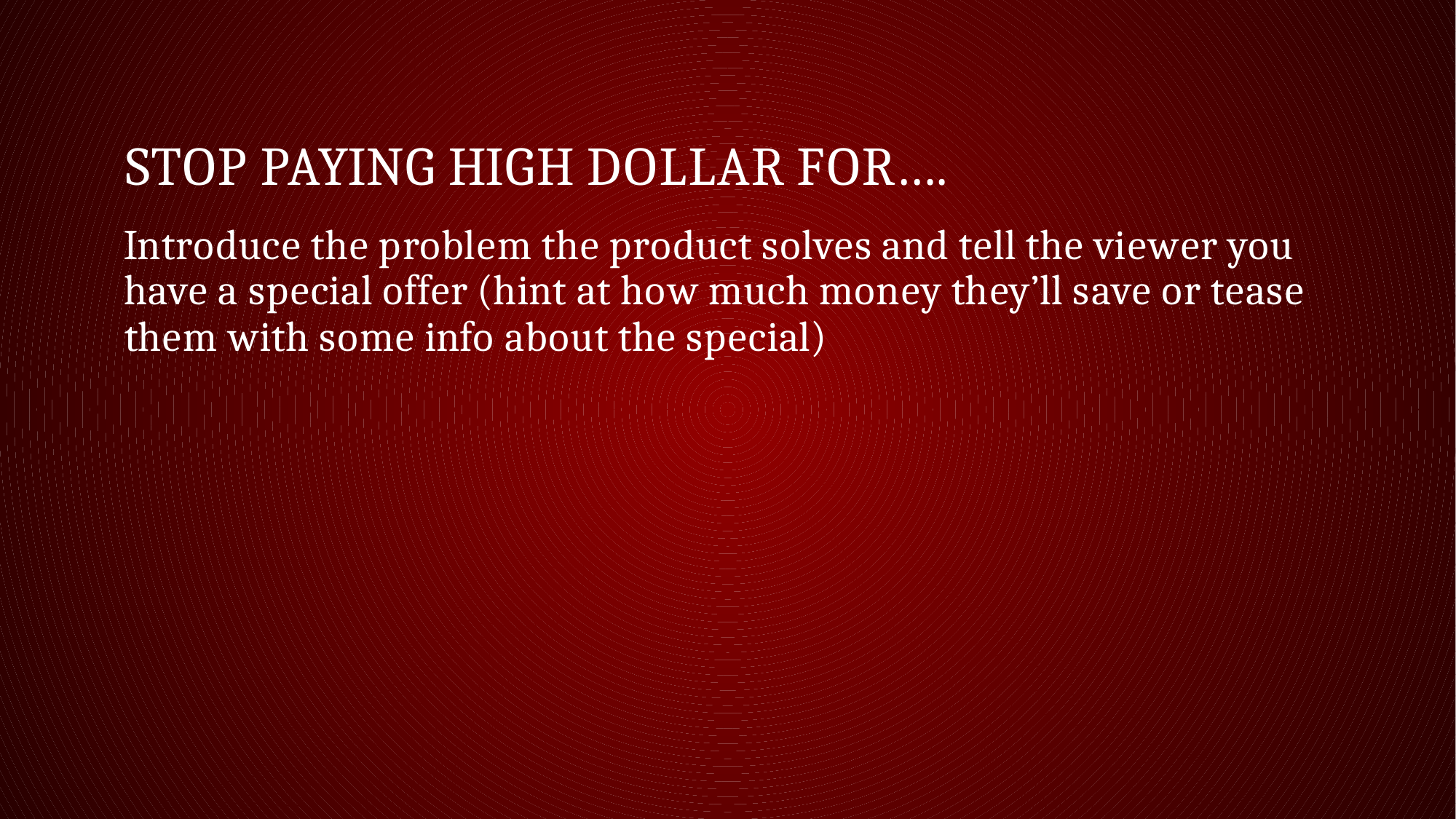

# Stop paying high dollar for….
Introduce the problem the product solves and tell the viewer you have a special offer (hint at how much money they’ll save or tease them with some info about the special)